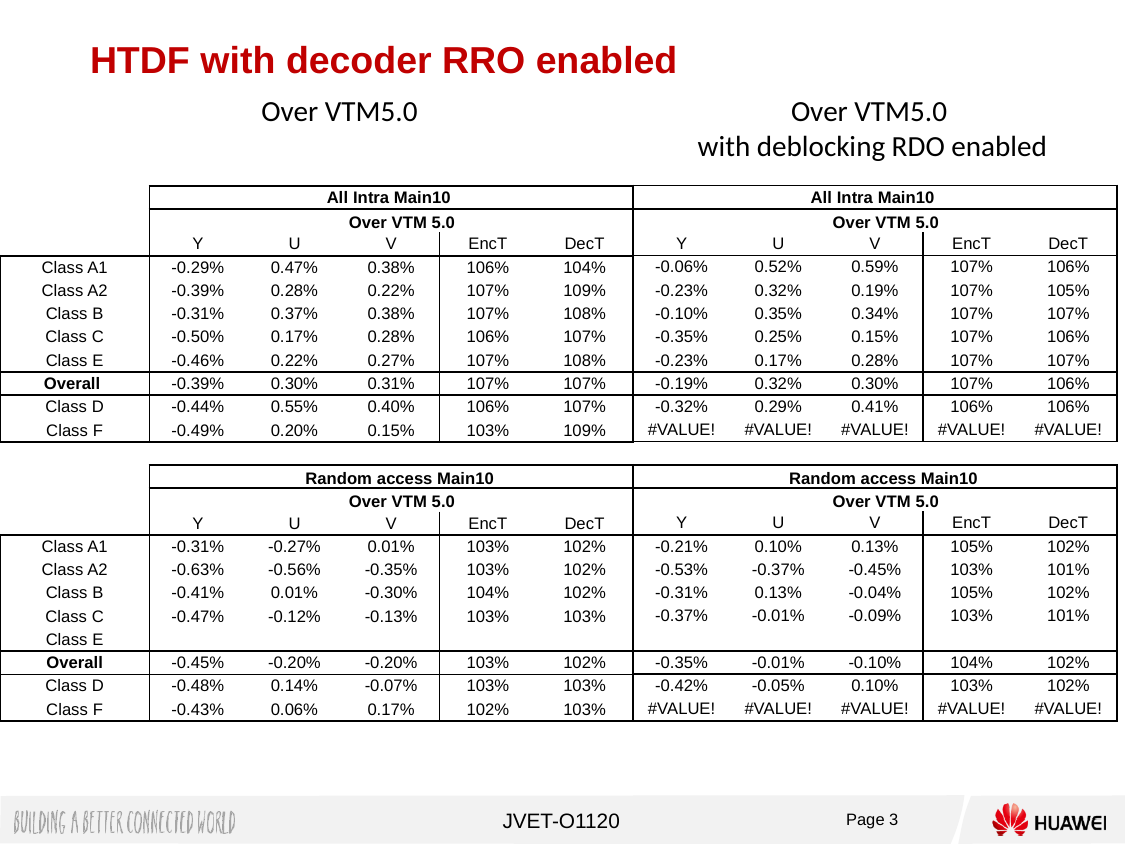

HTDF with decoder RRO enabled
Over VTM5.0
Over VTM5.0
with deblocking RDO enabled

| All Intra Main10 |  |  |  |  |
| --- | --- | --- | --- | --- |
| Over VTM 5.0 |  |  |  |  |
| Y | U | V | EncT | DecT |
| -0.06% | 0.52% | 0.59% | 107% | 106% |
| -0.23% | 0.32% | 0.19% | 107% | 105% |
| -0.10% | 0.35% | 0.34% | 107% | 107% |
| -0.35% | 0.25% | 0.15% | 107% | 106% |
| -0.23% | 0.17% | 0.28% | 107% | 107% |
| -0.19% | 0.32% | 0.30% | 107% | 106% |
| -0.32% | 0.29% | 0.41% | 106% | 106% |
| #VALUE! | #VALUE! | #VALUE! | #VALUE! | #VALUE! |
|  |  |  |  |  |
| Random access Main10 |  |  |  |  |
| Over VTM 5.0 |  |  |  |  |
| Y | U | V | EncT | DecT |
| -0.21% | 0.10% | 0.13% | 105% | 102% |
| -0.53% | -0.37% | -0.45% | 103% | 101% |
| -0.31% | 0.13% | -0.04% | 105% | 102% |
| -0.37% | -0.01% | -0.09% | 103% | 101% |
|  |  |  |  |  |
| -0.35% | -0.01% | -0.10% | 104% | 102% |
| -0.42% | -0.05% | 0.10% | 103% | 102% |
| #VALUE! | #VALUE! | #VALUE! | #VALUE! | #VALUE! |
|  | All Intra Main10 |  |  |  |  |
| --- | --- | --- | --- | --- | --- |
|  | Over VTM 5.0 |  |  |  |  |
|  | Y | U | V | EncT | DecT |
| Class A1 | -0.29% | 0.47% | 0.38% | 106% | 104% |
| Class A2 | -0.39% | 0.28% | 0.22% | 107% | 109% |
| Class B | -0.31% | 0.37% | 0.38% | 107% | 108% |
| Class C | -0.50% | 0.17% | 0.28% | 106% | 107% |
| Class E | -0.46% | 0.22% | 0.27% | 107% | 108% |
| Overall | -0.39% | 0.30% | 0.31% | 107% | 107% |
| Class D | -0.44% | 0.55% | 0.40% | 106% | 107% |
| Class F | -0.49% | 0.20% | 0.15% | 103% | 109% |
|  |  |  |  |  |  |
|  | Random access Main10 |  |  |  |  |
|  | Over VTM 5.0 |  |  |  |  |
|  | Y | U | V | EncT | DecT |
| Class A1 | -0.31% | -0.27% | 0.01% | 103% | 102% |
| Class A2 | -0.63% | -0.56% | -0.35% | 103% | 102% |
| Class B | -0.41% | 0.01% | -0.30% | 104% | 102% |
| Class C | -0.47% | -0.12% | -0.13% | 103% | 103% |
| Class E |  |  |  |  |  |
| Overall | -0.45% | -0.20% | -0.20% | 103% | 102% |
| Class D | -0.48% | 0.14% | -0.07% | 103% | 103% |
| Class F | -0.43% | 0.06% | 0.17% | 102% | 103% |